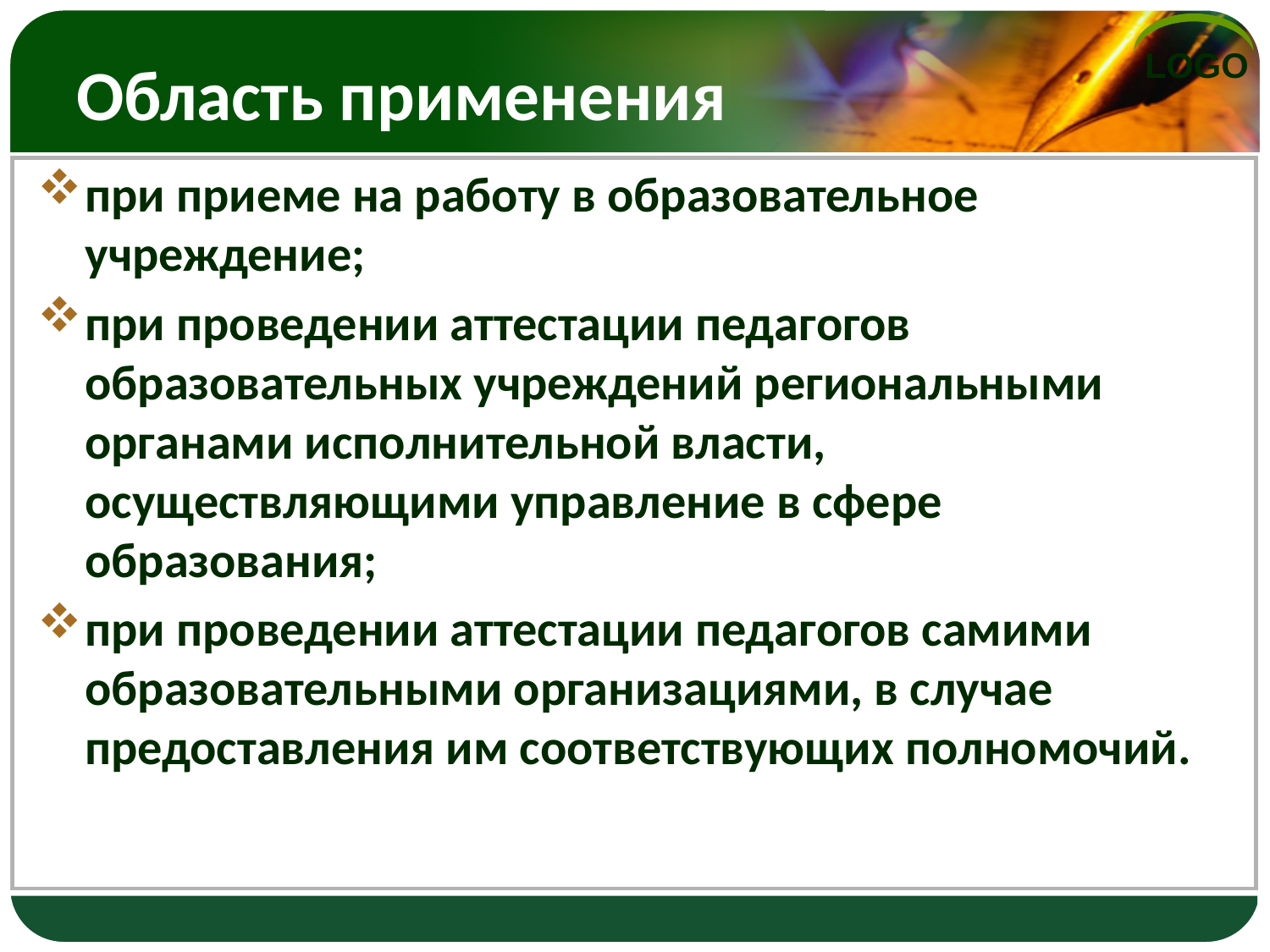

# Область применения
при приеме на работу в образовательное учреждение;
при проведении аттестации педагогов образовательных учреждений региональными органами исполнительной власти, осуществляющими управление в сфере образования;
при проведении аттестации педагогов самими образовательными организациями, в случае предоставления им соответствующих полномочий.